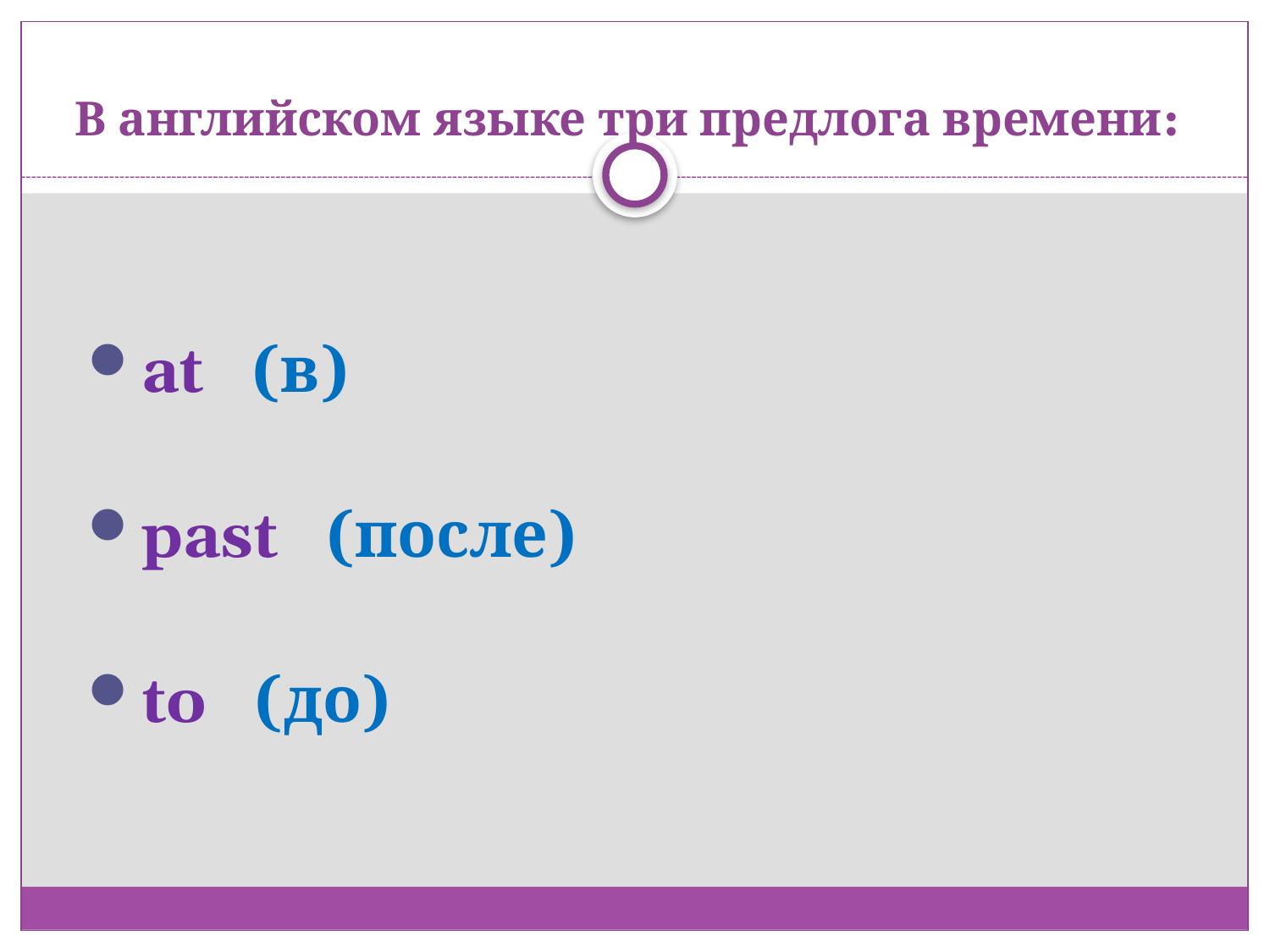

# В английском языке три предлога времени:
at   (в)
past   (после)
to   (до)